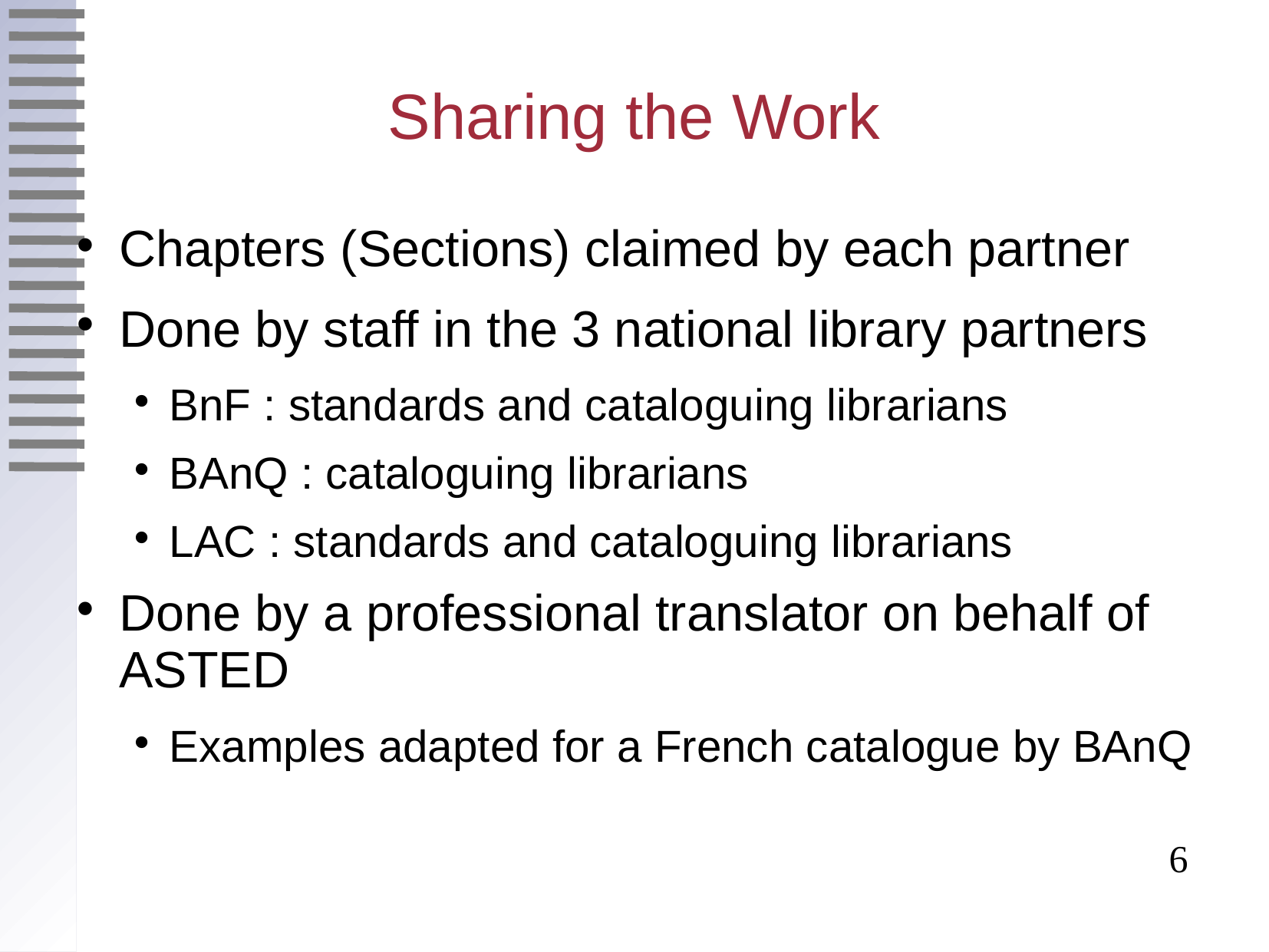

# Sharing the Work
Chapters (Sections) claimed by each partner
Done by staff in the 3 national library partners
BnF : standards and cataloguing librarians
BAnQ : cataloguing librarians
LAC : standards and cataloguing librarians
Done by a professional translator on behalf of ASTED
Examples adapted for a French catalogue by BAnQ